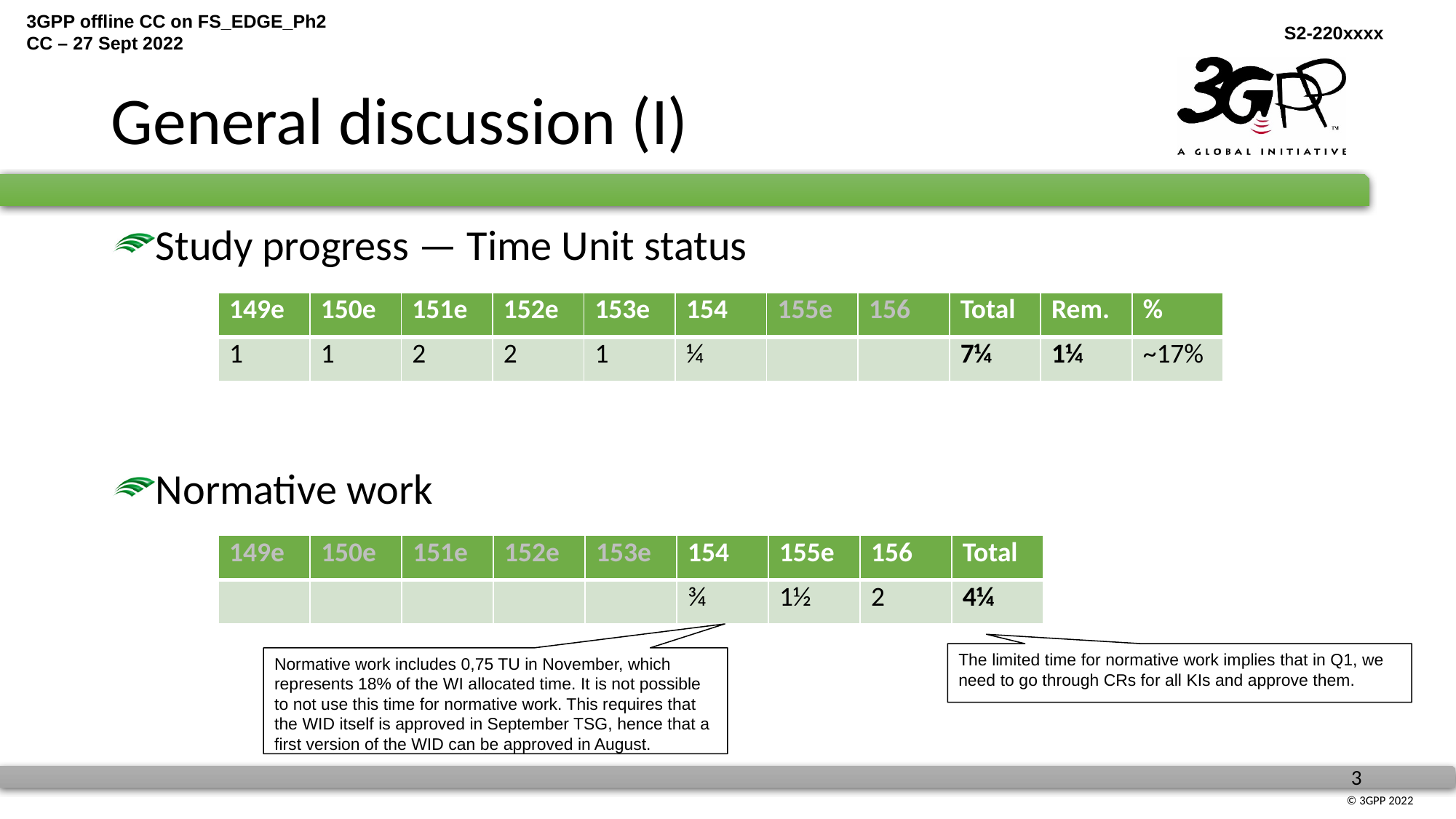

# General discussion (I)
Study progress — Time Unit status

Normative work
| 149e | 150e | 151e | 152e | 153e | 154 | 155e | 156 | Total | Rem. | % |
| --- | --- | --- | --- | --- | --- | --- | --- | --- | --- | --- |
| 1 | 1 | 2 | 2 | 1 | ¼ |  |  | 7¼ | 1¼ | ~17% |
| 149e | 150e | 151e | 152e | 153e | 154 | 155e | 156 | Total |
| --- | --- | --- | --- | --- | --- | --- | --- | --- |
|  |  |  |  |  | ¾ | 1½ | 2 | 4¼ |
The limited time for normative work implies that in Q1, we need to go through CRs for all KIs and approve them.

Normative work includes 0,75 TU in November, which represents 18% of the WI allocated time. It is not possible to not use this time for normative work. This requires that the WID itself is approved in September TSG, hence that a first version of the WID can be approved in August.